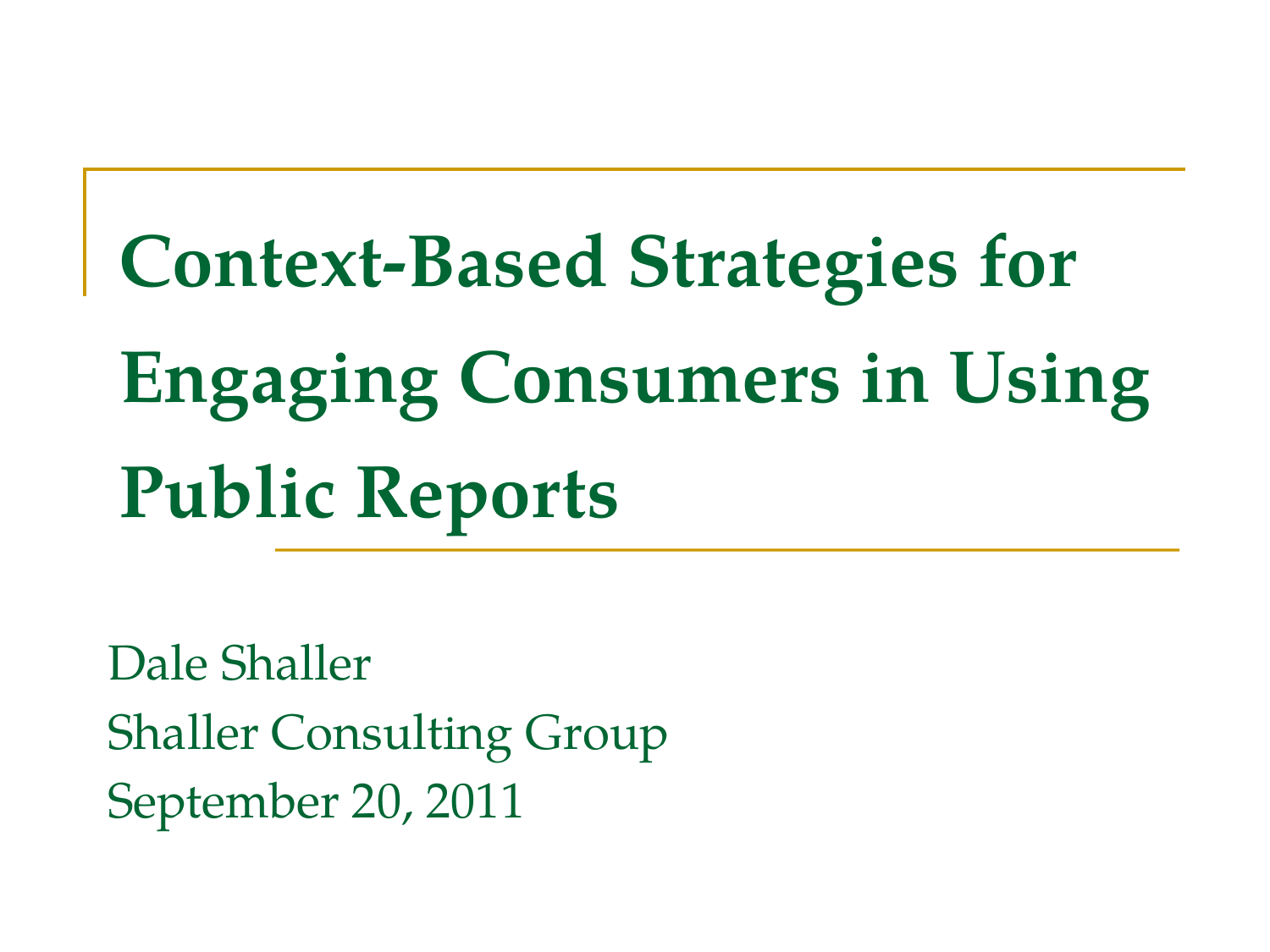

# Context-Based Strategies for Engaging Consumers in Using Public Reports
Dale Shaller
Shaller Consulting Group
September 20, 2011